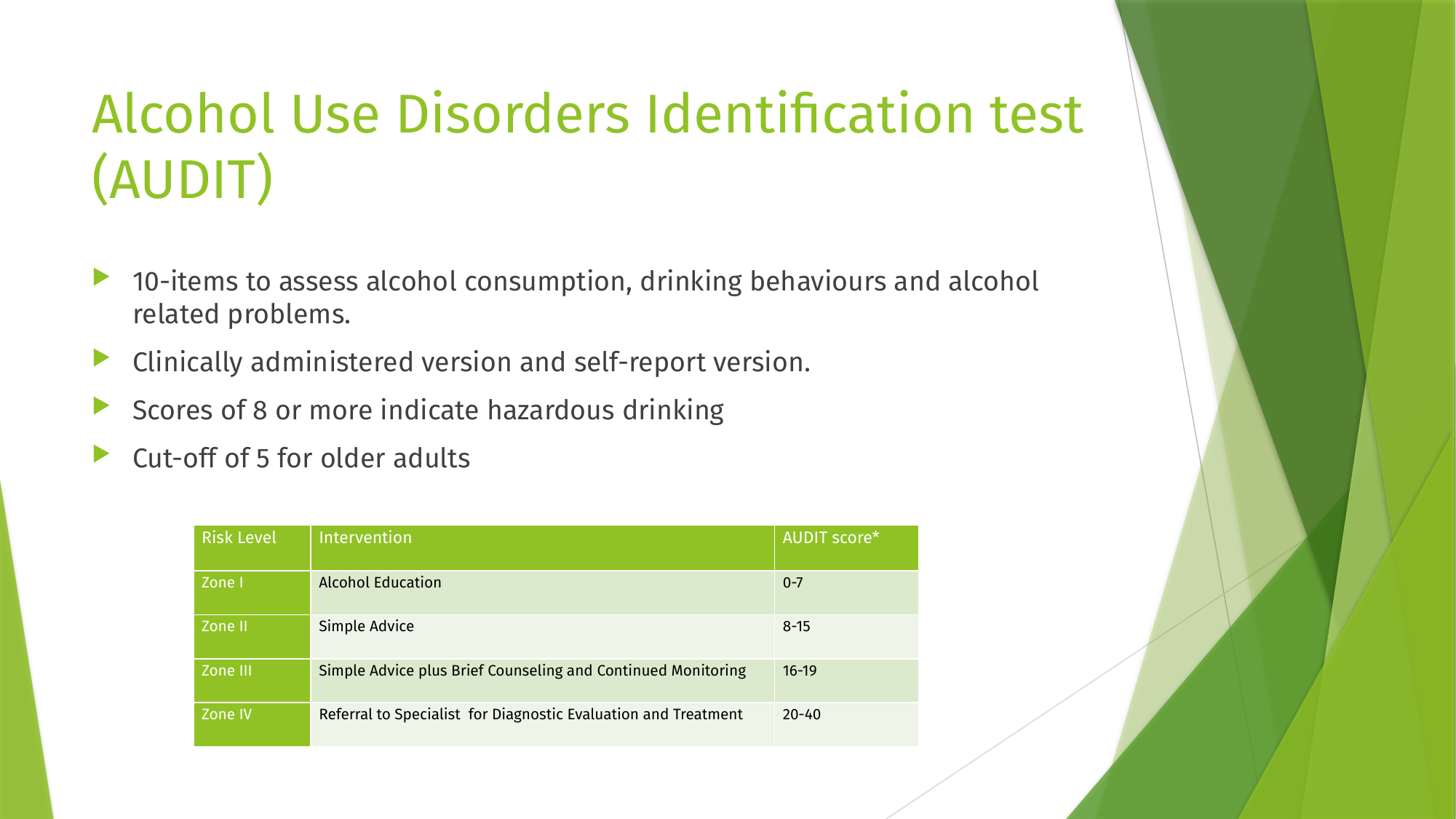

# Alcohol Use Disorders Identification test (AUDIT)
10-items to assess alcohol consumption, drinking behaviours and alcohol related problems.
Clinically administered version and self-report version.
Scores of 8 or more indicate hazardous drinking
Cut-off of 5 for older adults
| Risk Level | Intervention | AUDIT score\* |
| --- | --- | --- |
| Zone I | Alcohol Education | 0-7 |
| Zone II | Simple Advice | 8-15 |
| Zone III | Simple Advice plus Brief Counseling and Continued Monitoring | 16-19 |
| Zone IV | Referral to Specialist for Diagnostic Evaluation and Treatment | 20-40 |